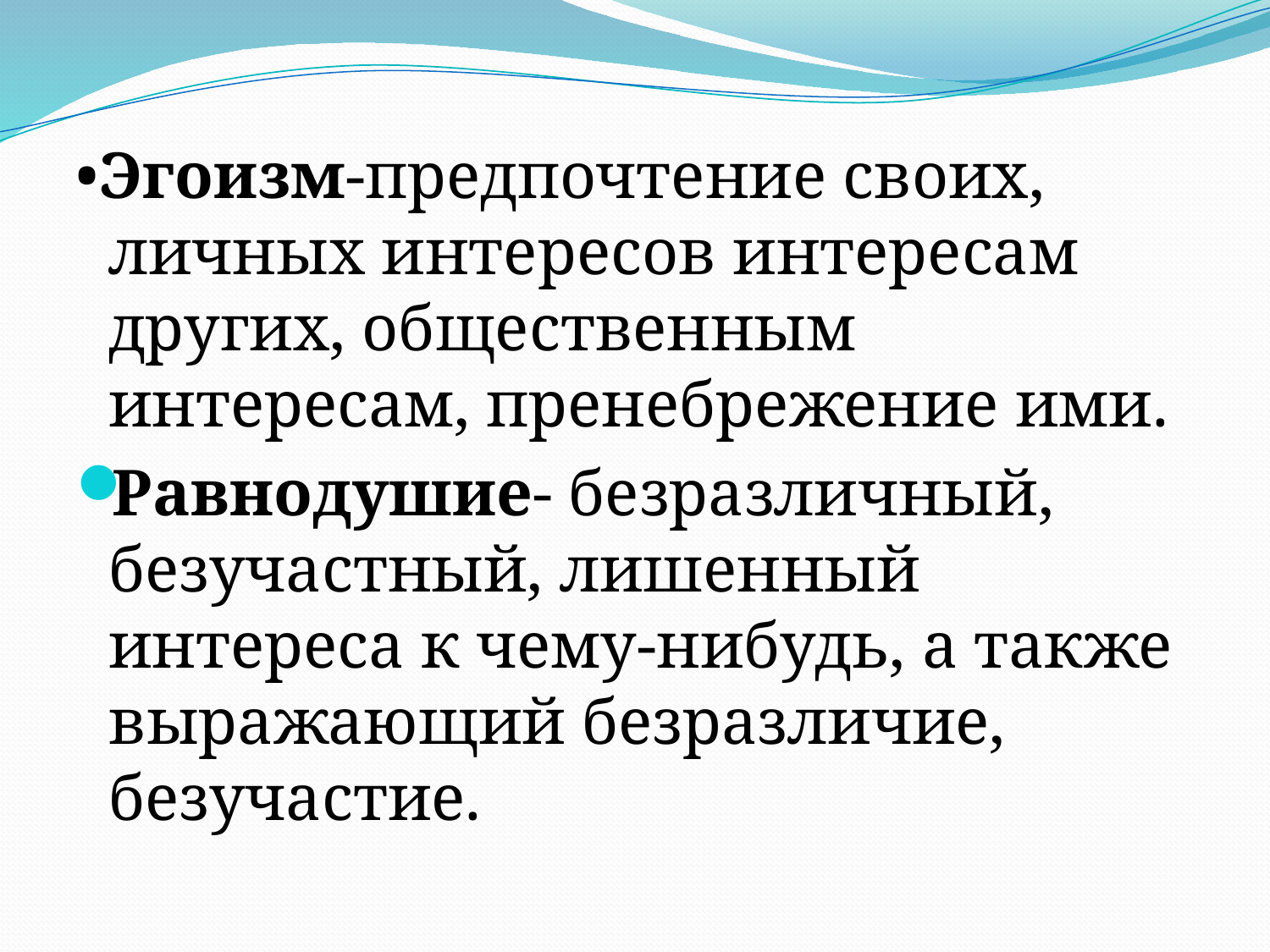

#
•Эгоизм-предпочтение своих, личных интересов интересам других, общественным интересам, пренебрежение ими.
Равнодушие- безразличный, безучастный, лишенный интереса к чему-нибудь, а также выражающий безразличие, безучастие.